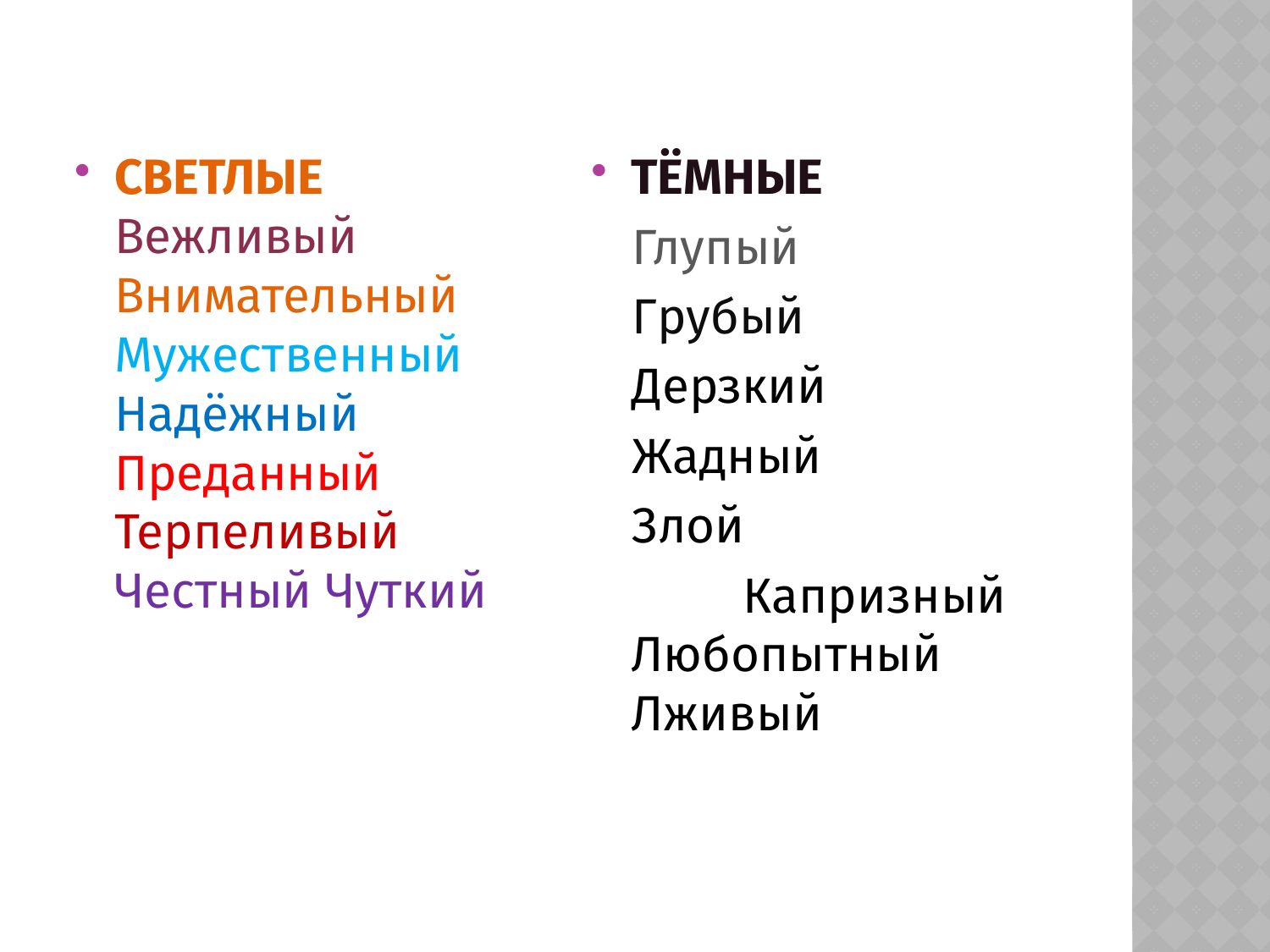

#
СВЕТЛЫЕ Вежливый Внимательный Мужественный Надёжный Преданный Терпеливый Честный Чуткий
ТЁМНЫЕ
   Глупый
   Грубый
   Дерзкий
   Жадный
   Злой
   Капризный  Любопытный   Лживый